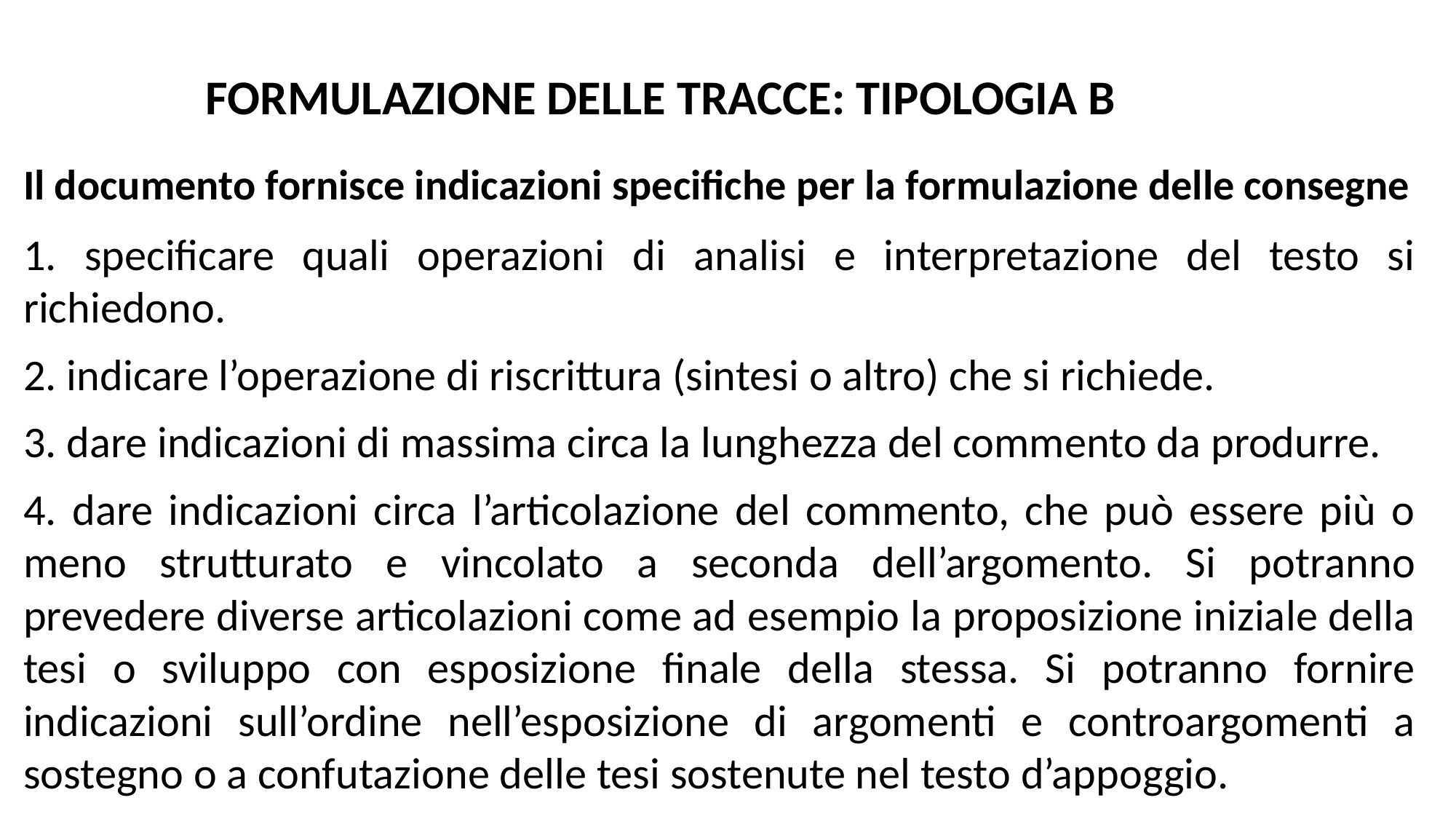

FORMULAZIONE DELLE TRACCE: TIPOLOGIA B
Il documento fornisce indicazioni specifiche per la formulazione delle consegne

1. specificare quali operazioni di analisi e interpretazione del testo si richiedono.

2. indicare l’operazione di riscrittura (sintesi o altro) che si richiede.

3. dare indicazioni di massima circa la lunghezza del commento da produrre.

4. dare indicazioni circa l’articolazione del commento, che può essere più o meno strutturato e vincolato a seconda dell’argomento. Si potranno prevedere diverse articolazioni come ad esempio la proposizione iniziale della tesi o sviluppo con esposizione finale della stessa. Si potranno fornire indicazioni sull’ordine nell’esposizione di argomenti e controargomenti a sostegno o a confutazione delle tesi sostenute nel testo d’appoggio.